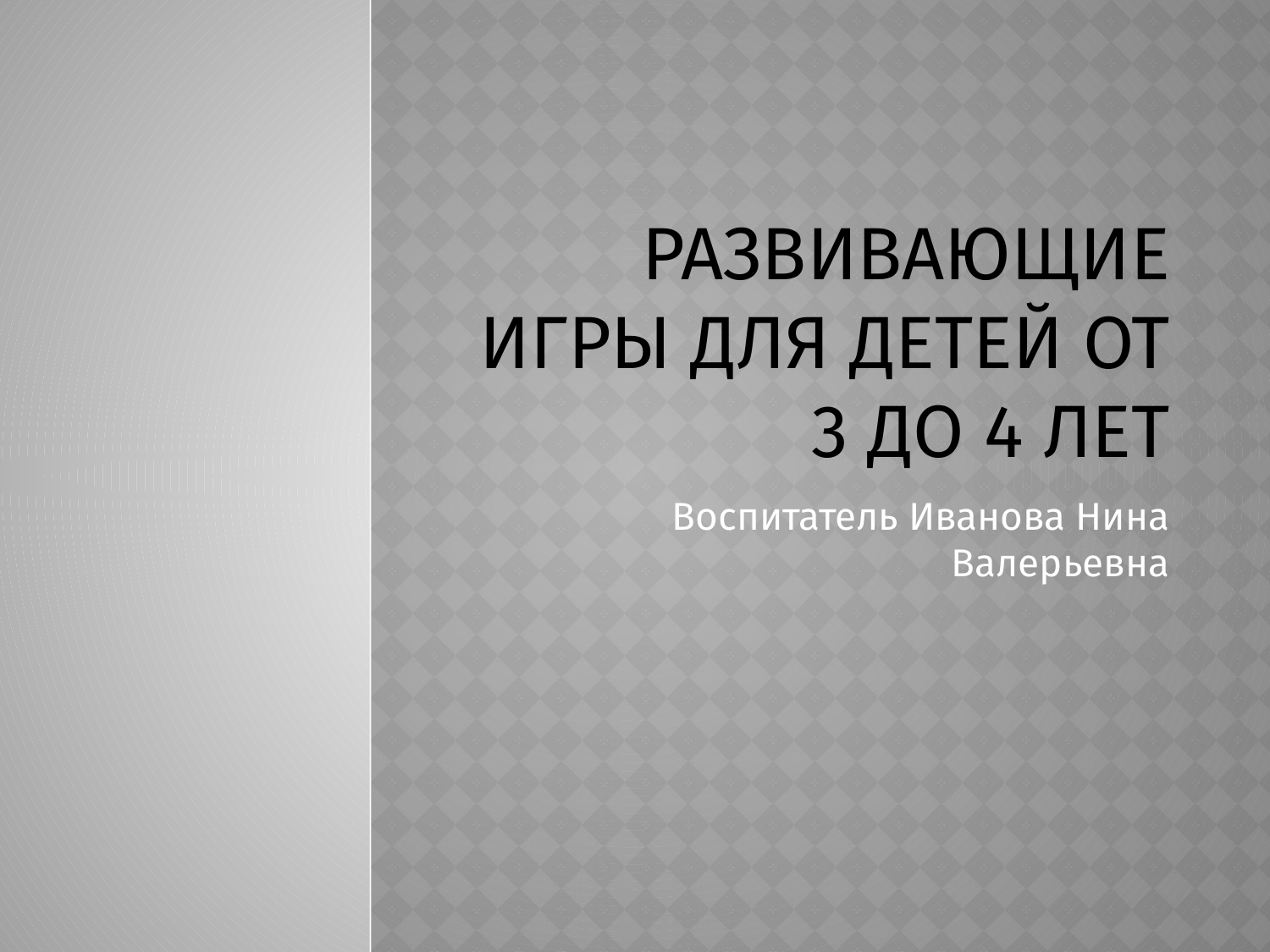

# развивающие игры для детей от 3 до 4 лет
Воспитатель Иванова Нина Валерьевна